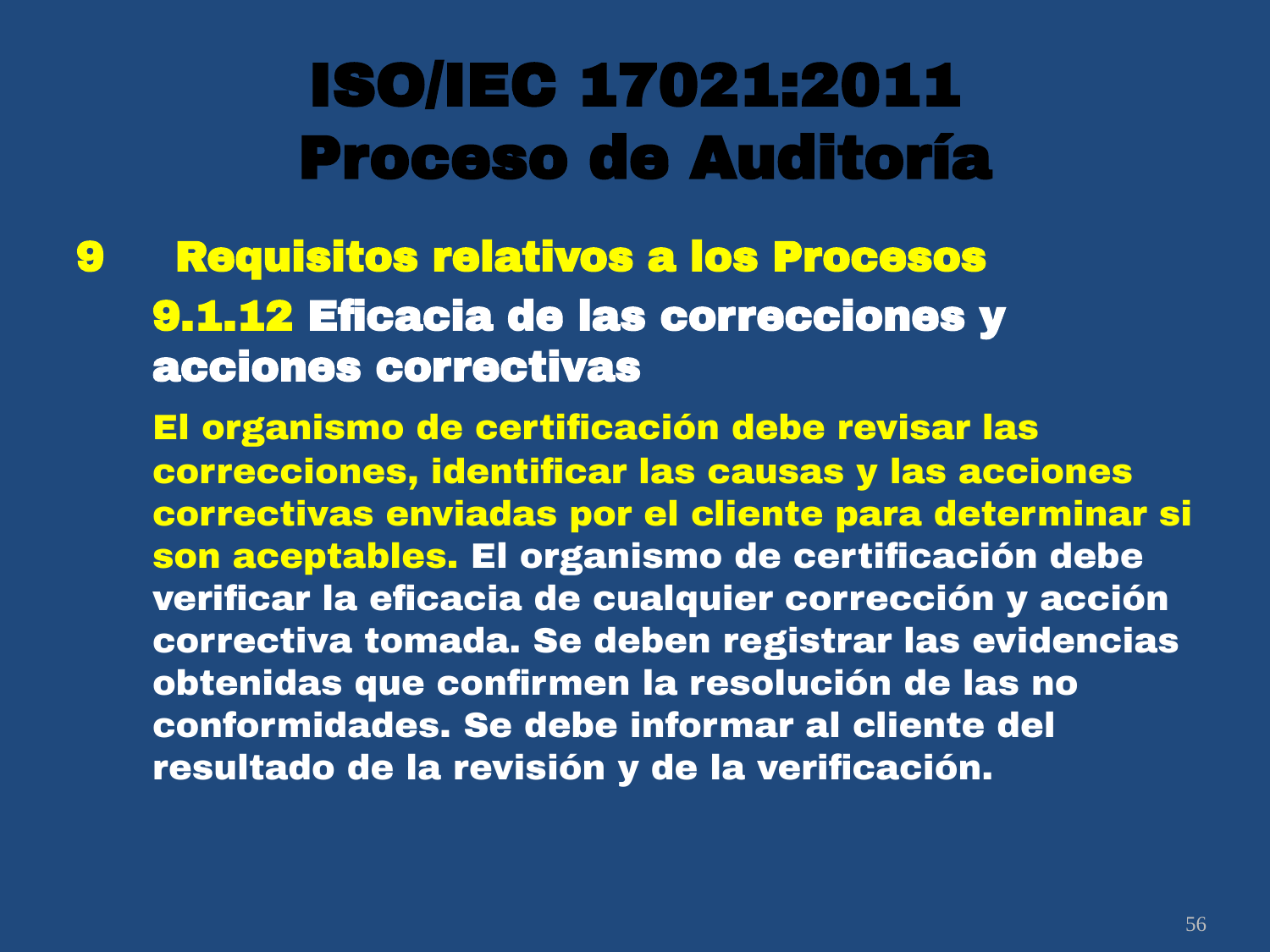

# ISO/IEC 17021:2011 Proceso de Auditoría
9	 Requisitos relativos a los Procesos
	9.1.12 Eficacia de las correcciones y acciones correctivas
	El organismo de certificación debe revisar las correcciones, identificar las causas y las acciones correctivas enviadas por el cliente para determinar si son aceptables. El organismo de certificación debe verificar la eficacia de cualquier corrección y acción correctiva tomada. Se deben registrar las evidencias obtenidas que confirmen la resolución de las no conformidades. Se debe informar al cliente del resultado de la revisión y de la verificación.

56